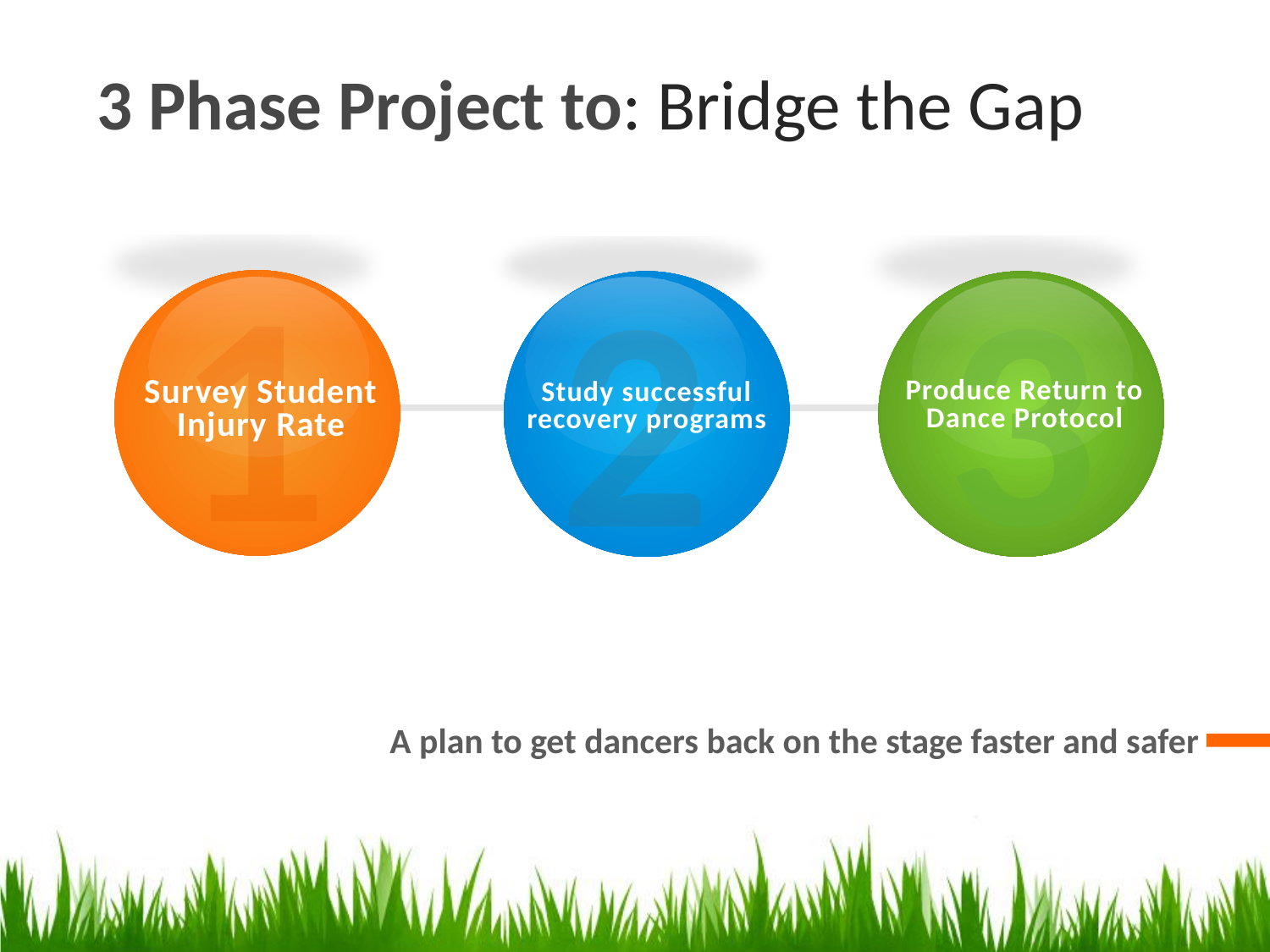

3 Phase Project to: Bridge the Gap
1

Survey Student Injury Rate
3

Produce Return to Dance Protocol
2

Study successful recovery programs
A plan to get dancers back on the stage faster and safer